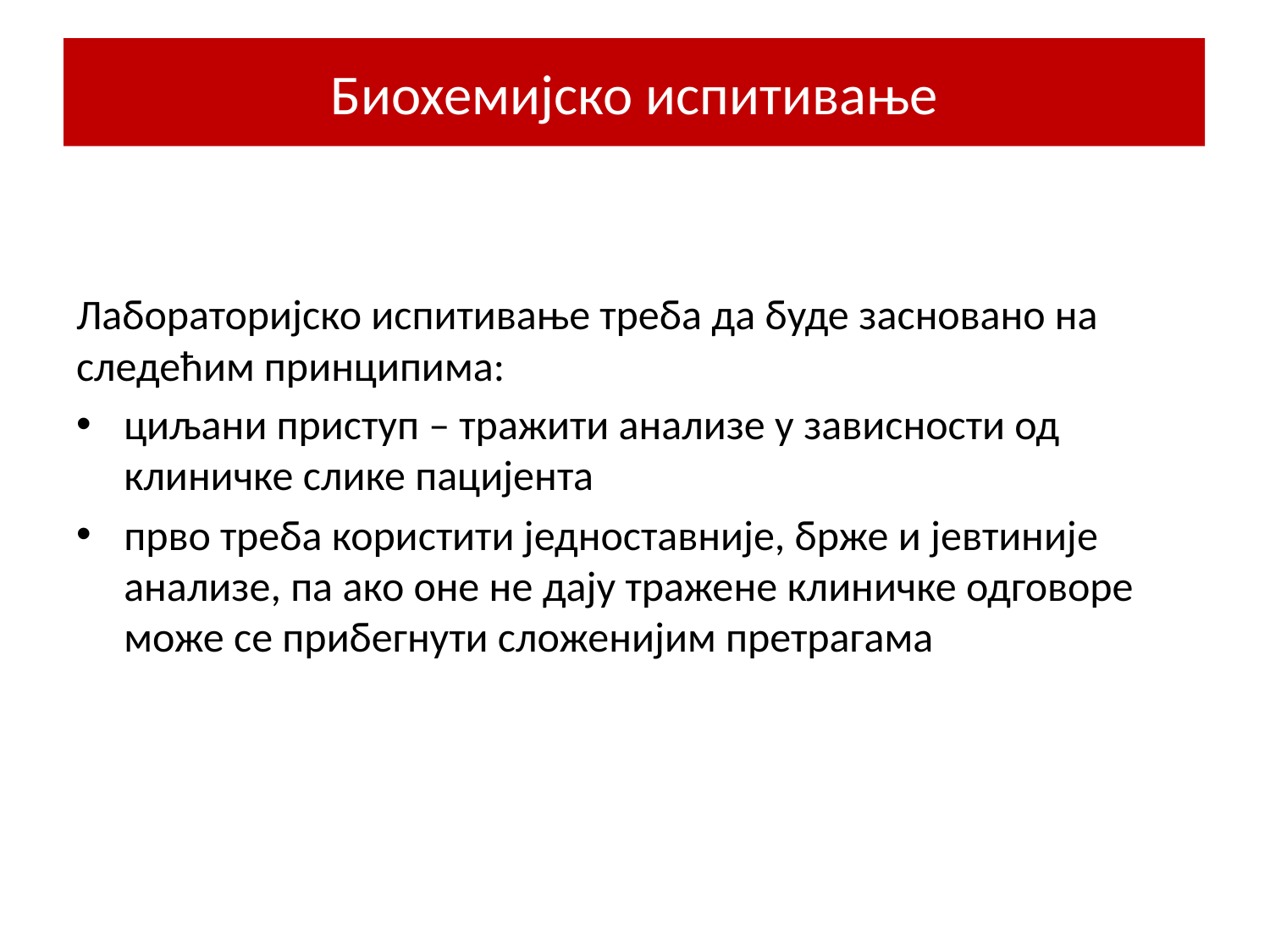

# Биохемијско испитивање

Лабораторијско испитивање треба да буде засновано на следећим принципима:
циљани приступ – тражити анализе у зависности од клиничке слике пацијента
прво треба користити једноставније, брже и јевтиније анализе, па ако оне не дају тражене клиничке одговоре може се прибегнути сложенијим претрагама